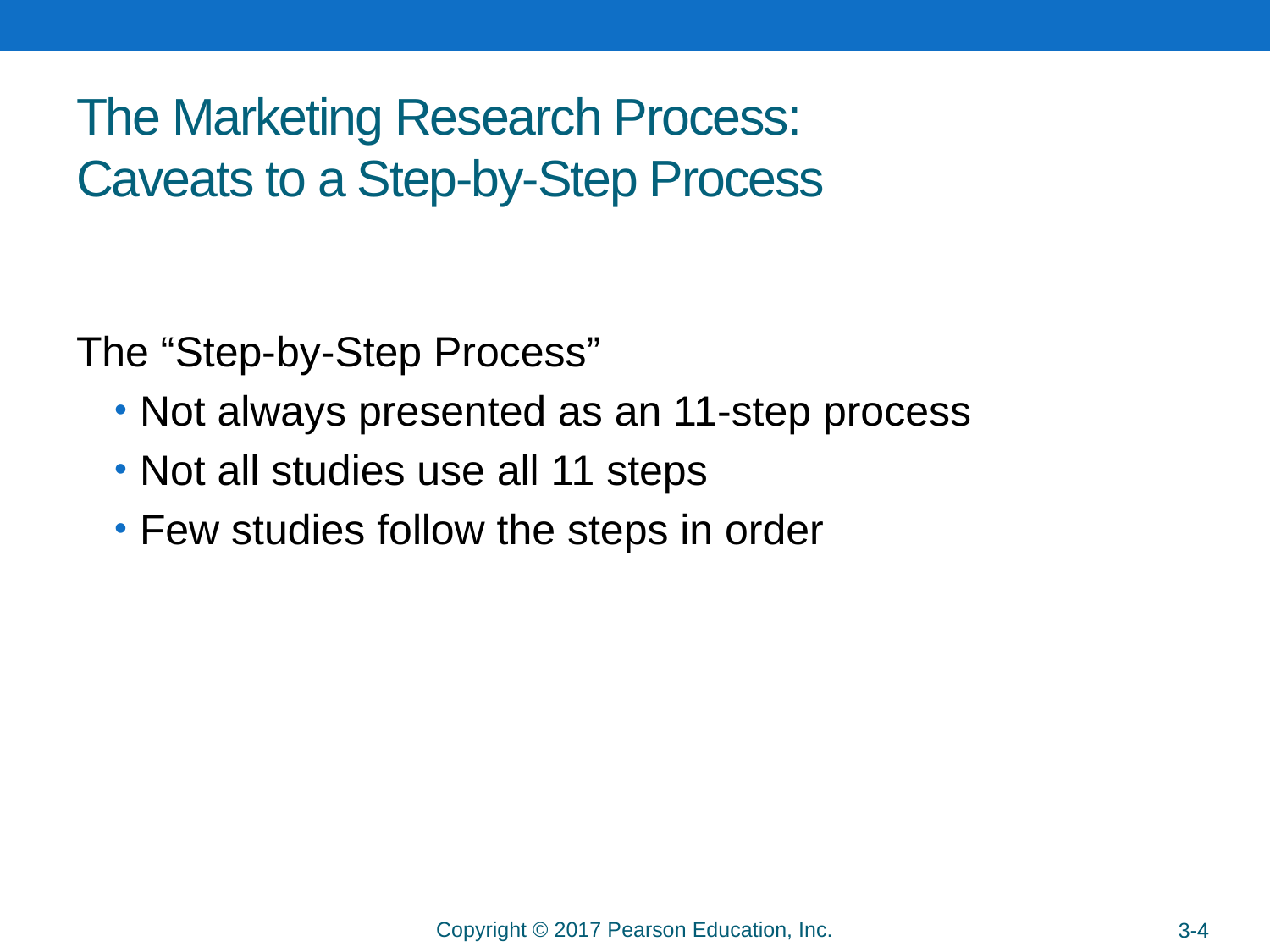

# The Marketing Research Process: Caveats to a Step-by-Step Process
The “Step-by-Step Process”
Not always presented as an 11-step process
Not all studies use all 11 steps
Few studies follow the steps in order